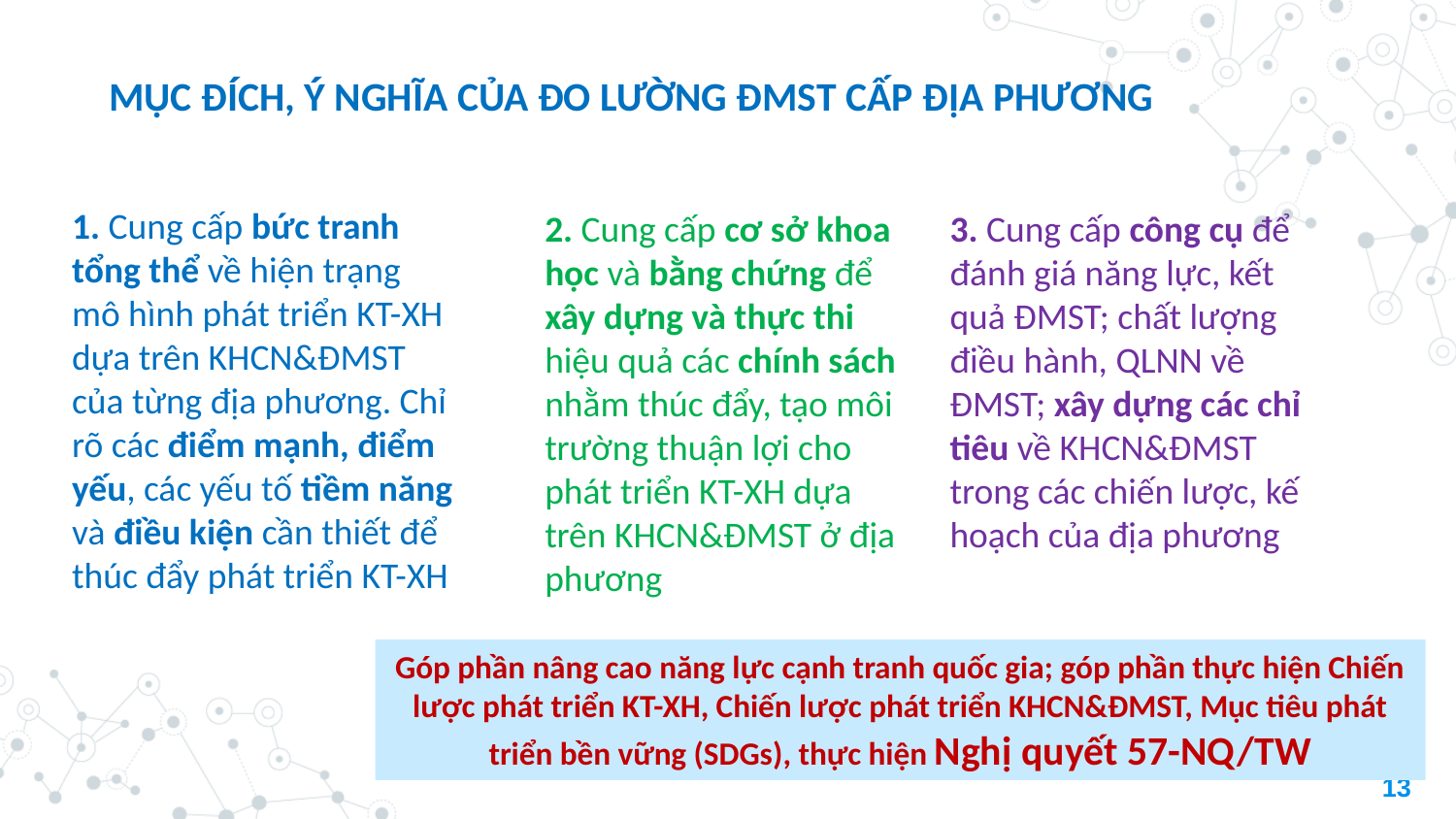

# Mục đích, ý nghĩa của đo lường đmst cấp địa phương
1. Cung cấp bức tranh tổng thể về hiện trạng mô hình phát triển KT-XH dựa trên KHCN&ĐMST của từng địa phương. Chỉ rõ các điểm mạnh, điểm yếu, các yếu tố tiềm năng và điều kiện cần thiết để thúc đẩy phát triển KT-XH
2. Cung cấp cơ sở khoa học và bằng chứng để xây dựng và thực thi hiệu quả các chính sách nhằm thúc đẩy, tạo môi trường thuận lợi cho phát triển KT-XH dựa trên KHCN&ĐMST ở địa phương
3. Cung cấp công cụ để đánh giá năng lực, kết quả ĐMST; chất lượng điều hành, QLNN về ĐMST; xây dựng các chỉ tiêu về KHCN&ĐMST trong các chiến lược, kế hoạch của địa phương
Góp phần nâng cao năng lực cạnh tranh quốc gia; góp phần thực hiện Chiến lược phát triển KT-XH, Chiến lược phát triển KHCN&ĐMST, Mục tiêu phát triển bền vững (SDGs), thực hiện Nghị quyết 57-NQ/TW
13